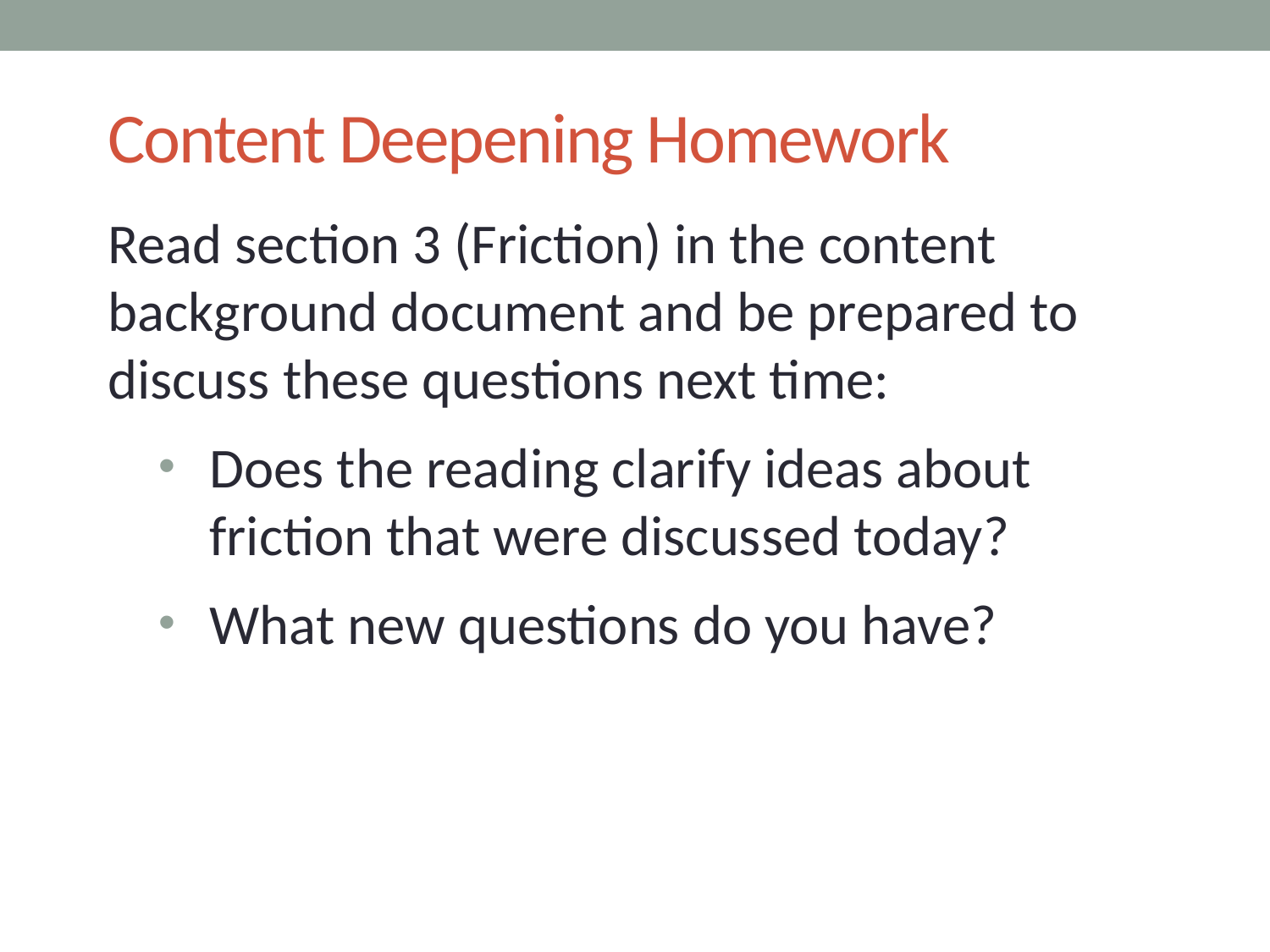

# Content Deepening Homework
Read section 3 (Friction) in the content background document and be prepared to discuss these questions next time:
Does the reading clarify ideas about
friction that were discussed today?
What new questions do you have?